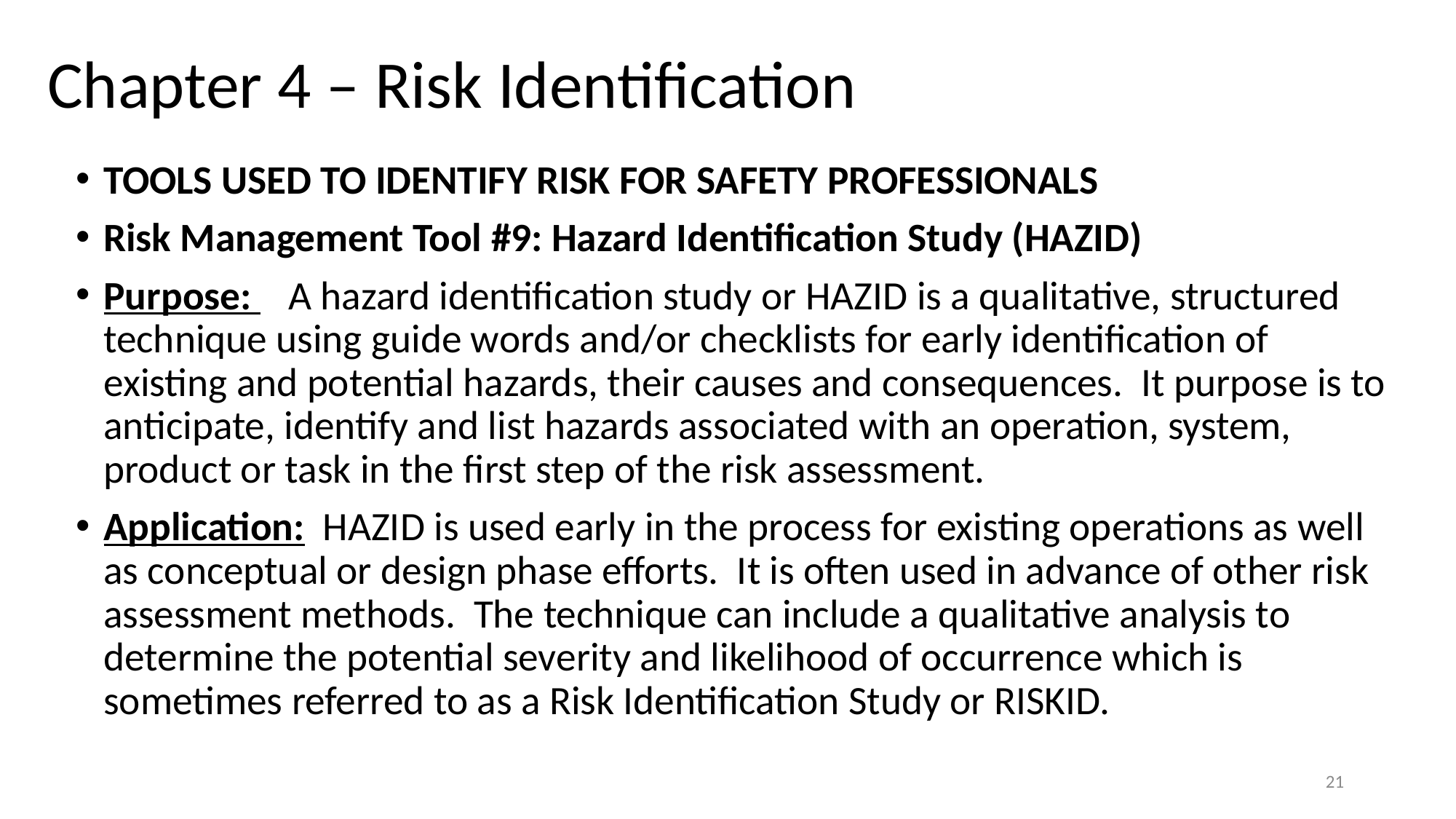

# Chapter 4 – Risk Identification
TOOLS USED TO IDENTIFY RISK FOR SAFETY PROFESSIONALS
Risk Management Tool #9: Hazard Identification Study (HAZID)
Purpose:    A hazard identification study or HAZID is a qualitative, structured technique using guide words and/or checklists for early identification of existing and potential hazards, their causes and consequences.  It purpose is to anticipate, identify and list hazards associated with an operation, system, product or task in the first step of the risk assessment.
Application:  HAZID is used early in the process for existing operations as well as conceptual or design phase efforts.  It is often used in advance of other risk assessment methods.  The technique can include a qualitative analysis to determine the potential severity and likelihood of occurrence which is sometimes referred to as a Risk Identification Study or RISKID.
21